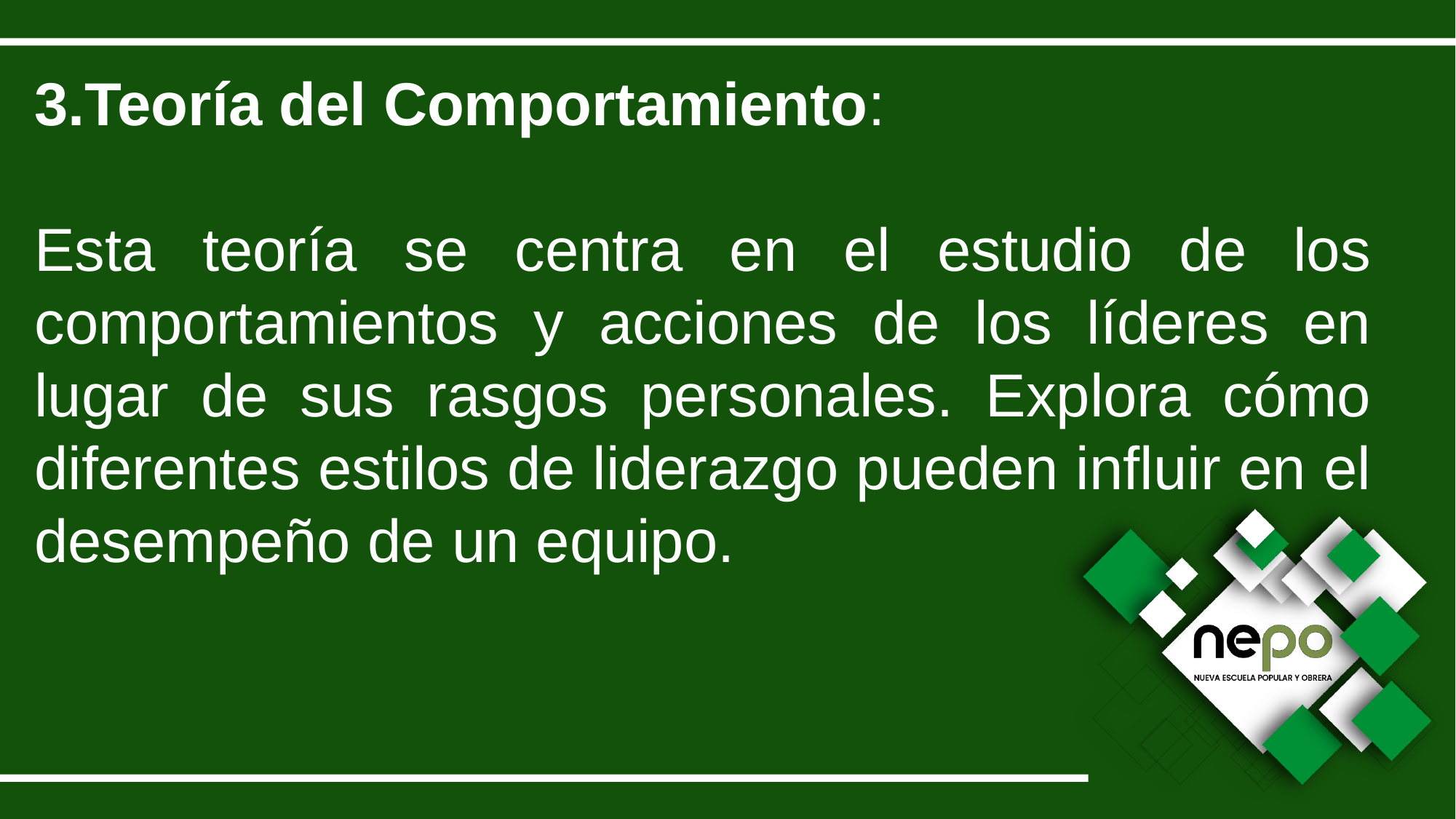

3.Teoría del Comportamiento:

Esta teoría se centra en el estudio de los comportamientos y acciones de los líderes en lugar de sus rasgos personales. Explora cómo diferentes estilos de liderazgo pueden influir en el desempeño de un equipo.